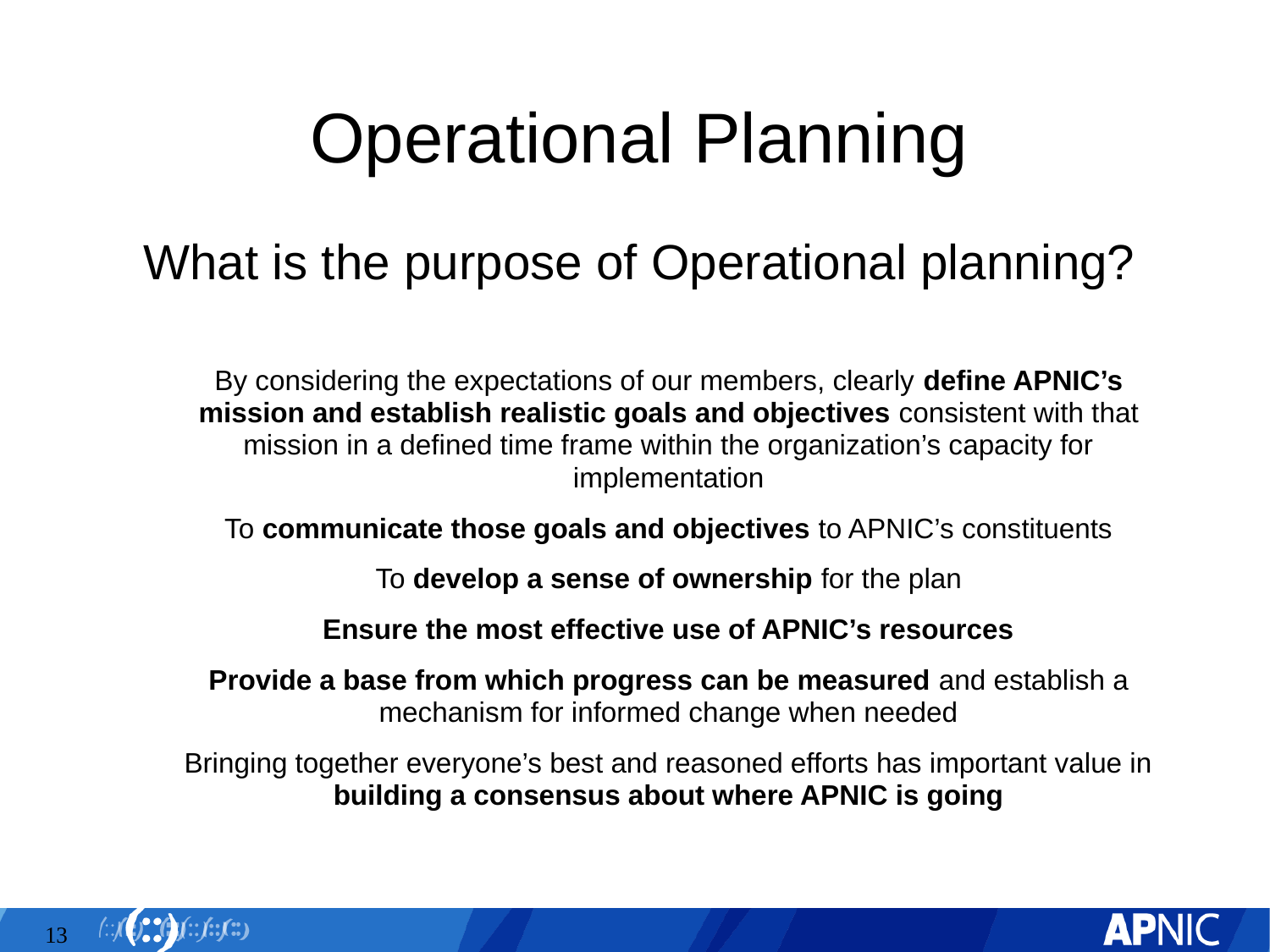

# Operational Planning
What is the purpose of Operational planning?

By considering the expectations of our members, clearly define APNIC’s mission and establish realistic goals and objectives consistent with that mission in a defined time frame within the organization’s capacity for implementation
To communicate those goals and objectives to APNIC’s constituents
To develop a sense of ownership for the plan
Ensure the most effective use of APNIC’s resources
Provide a base from which progress can be measured and establish a mechanism for informed change when needed
Bringing together everyone’s best and reasoned efforts has important value in building a consensus about where APNIC is going

13